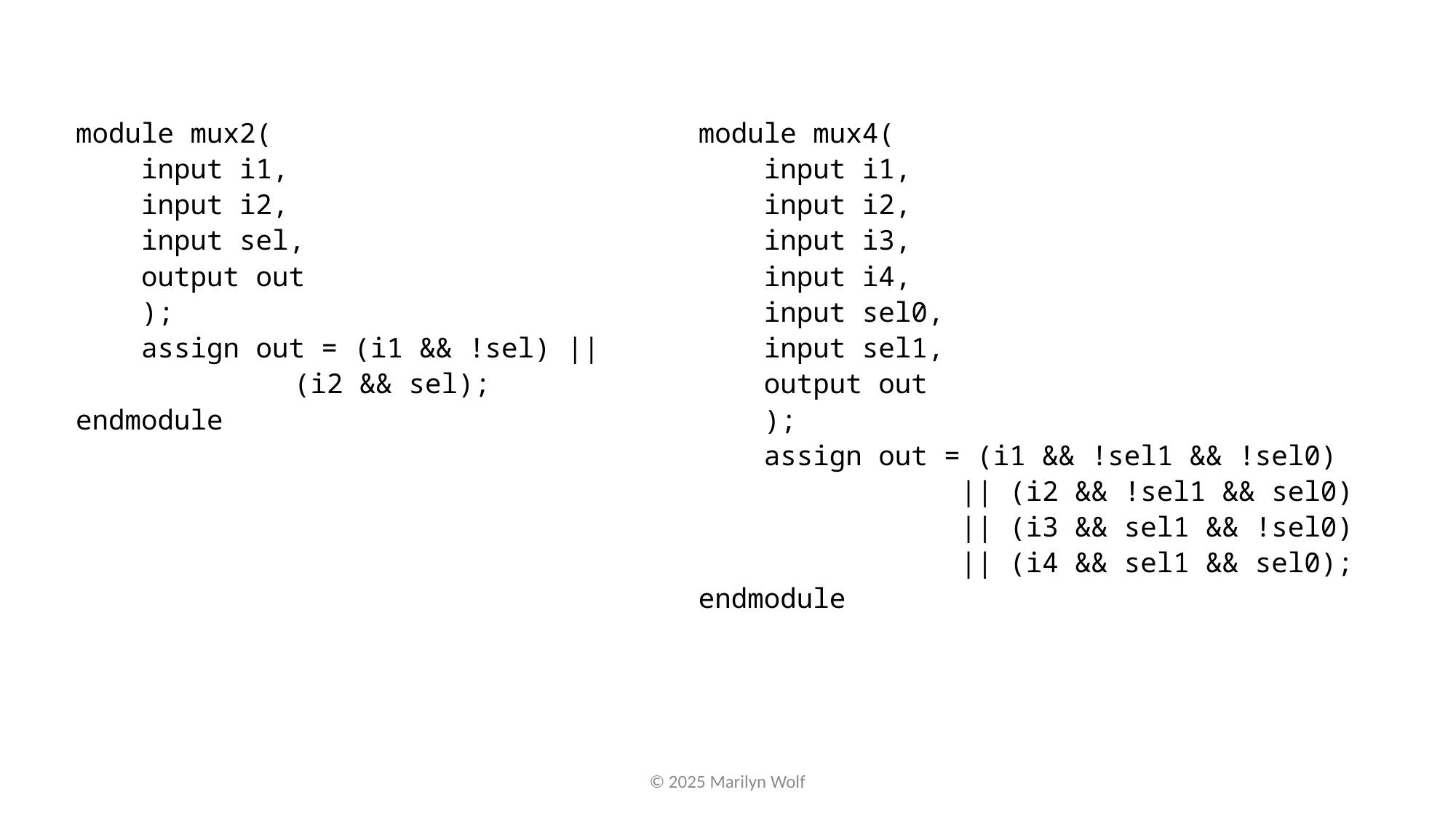

module mux2(
    input i1,
    input i2,
    input sel,
    output out
    );
    assign out = (i1 && !sel) ||
		(i2 && sel);
endmodule

module mux4(
    input i1,
    input i2,
    input i3,
    input i4,
    input sel0,
    input sel1,
    output out
    );
    assign out = (i1 && !sel1 && !sel0)
                || (i2 && !sel1 && sel0)
                || (i3 && sel1 && !sel0)
                || (i4 && sel1 && sel0);
endmodule
© 2025 Marilyn Wolf